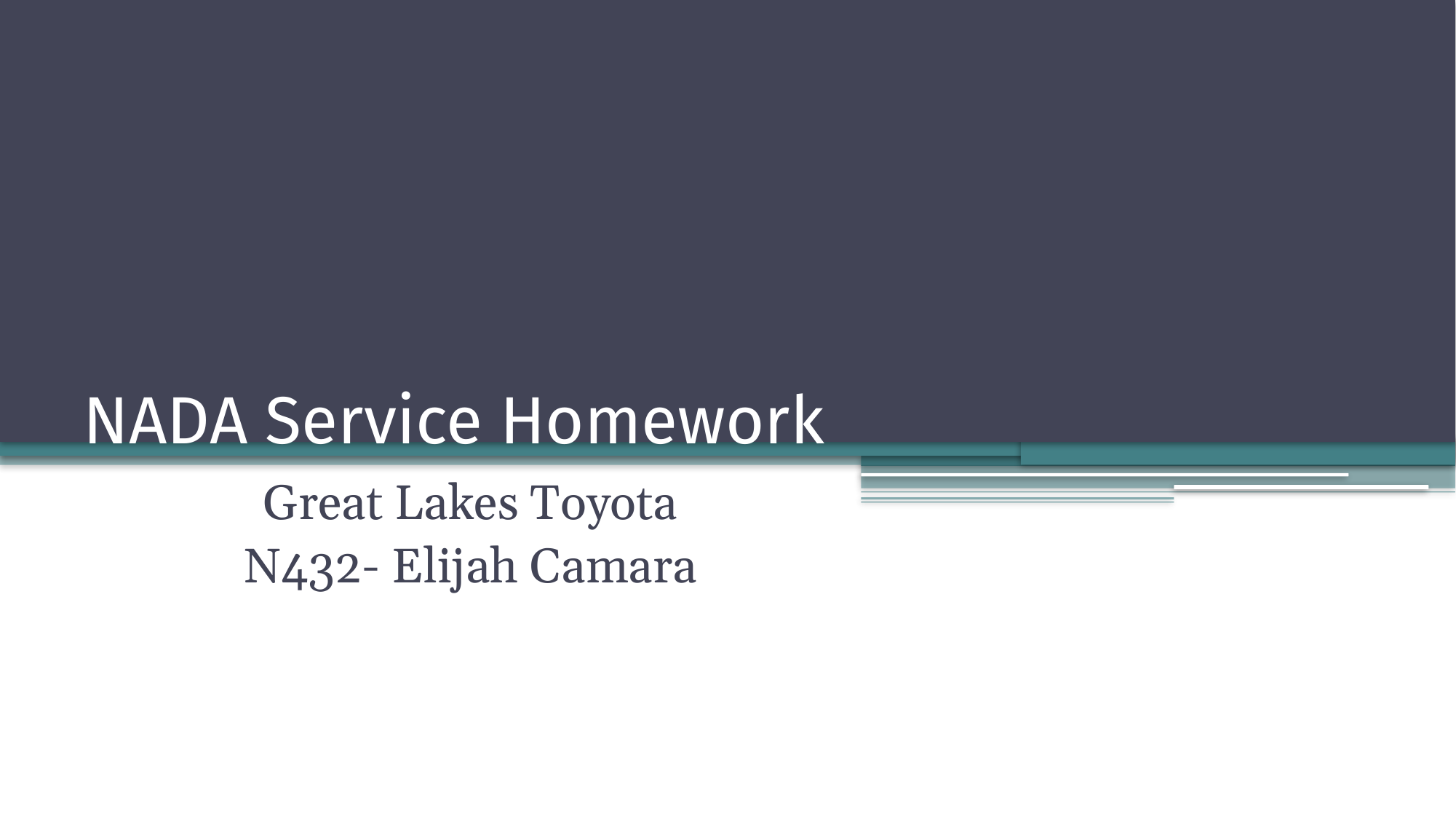

# NADA Service Homework
Great Lakes Toyota
N432- Elijah Camara